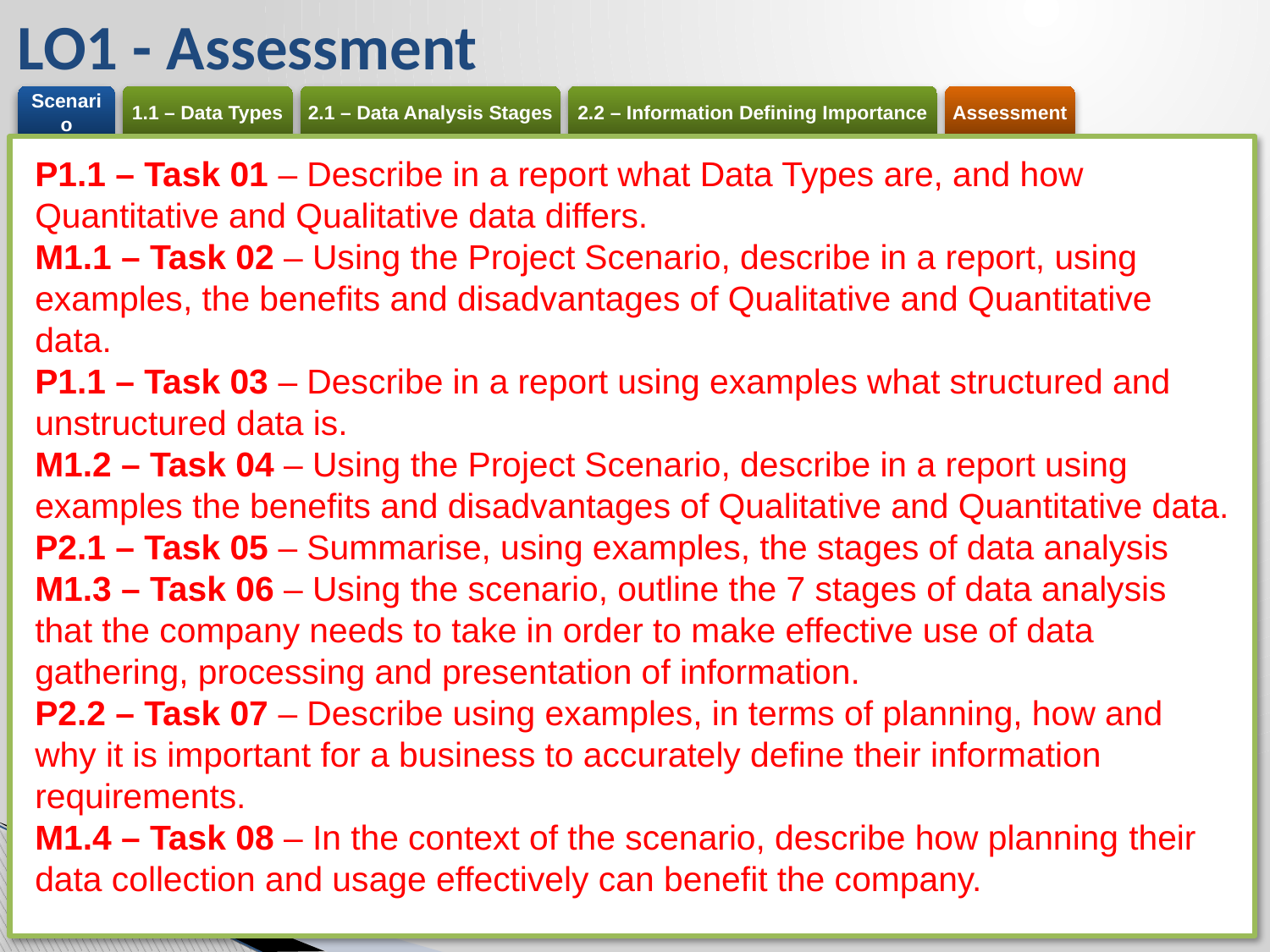

# LO1 - Assessment
P1.1 – Task 01 – Describe in a report what Data Types are, and how Quantitative and Qualitative data differs.
M1.1 – Task 02 – Using the Project Scenario, describe in a report, using examples, the benefits and disadvantages of Qualitative and Quantitative data.
P1.1 – Task 03 – Describe in a report using examples what structured and unstructured data is.
M1.2 – Task 04 – Using the Project Scenario, describe in a report using examples the benefits and disadvantages of Qualitative and Quantitative data.
P2.1 – Task 05 – Summarise, using examples, the stages of data analysis
M1.3 – Task 06 – Using the scenario, outline the 7 stages of data analysis that the company needs to take in order to make effective use of data gathering, processing and presentation of information.
P2.2 – Task 07 – Describe using examples, in terms of planning, how and why it is important for a business to accurately define their information requirements.
M1.4 – Task 08 – In the context of the scenario, describe how planning their data collection and usage effectively can benefit the company.